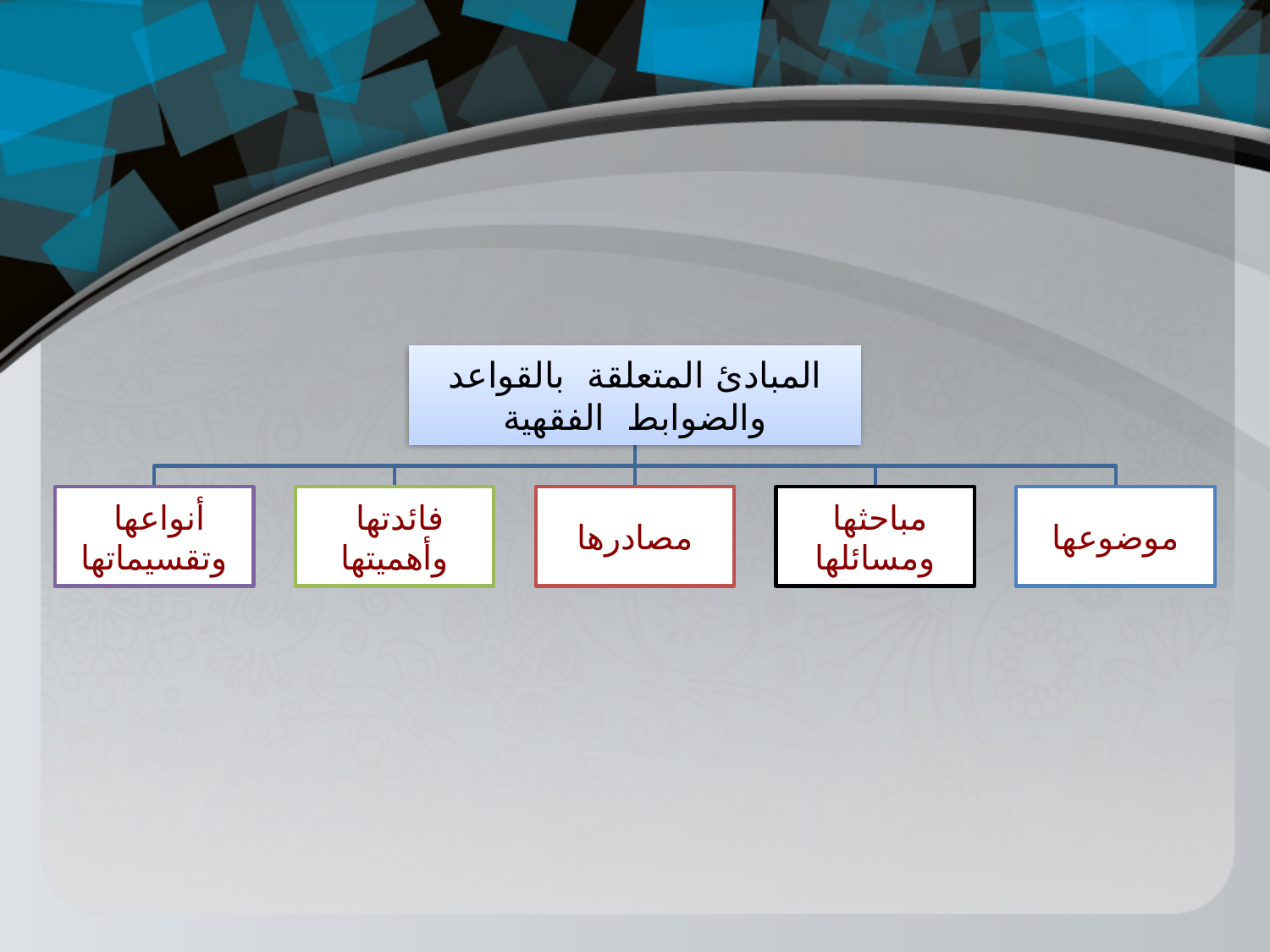

المبادئ المتعلقة  بالقواعد والضوابط  الفقهية
أنواعها
وتقسيماتها
فائدتها
وأهميتها
مصادرها
مباحثها
ومسائلها
موضوعها